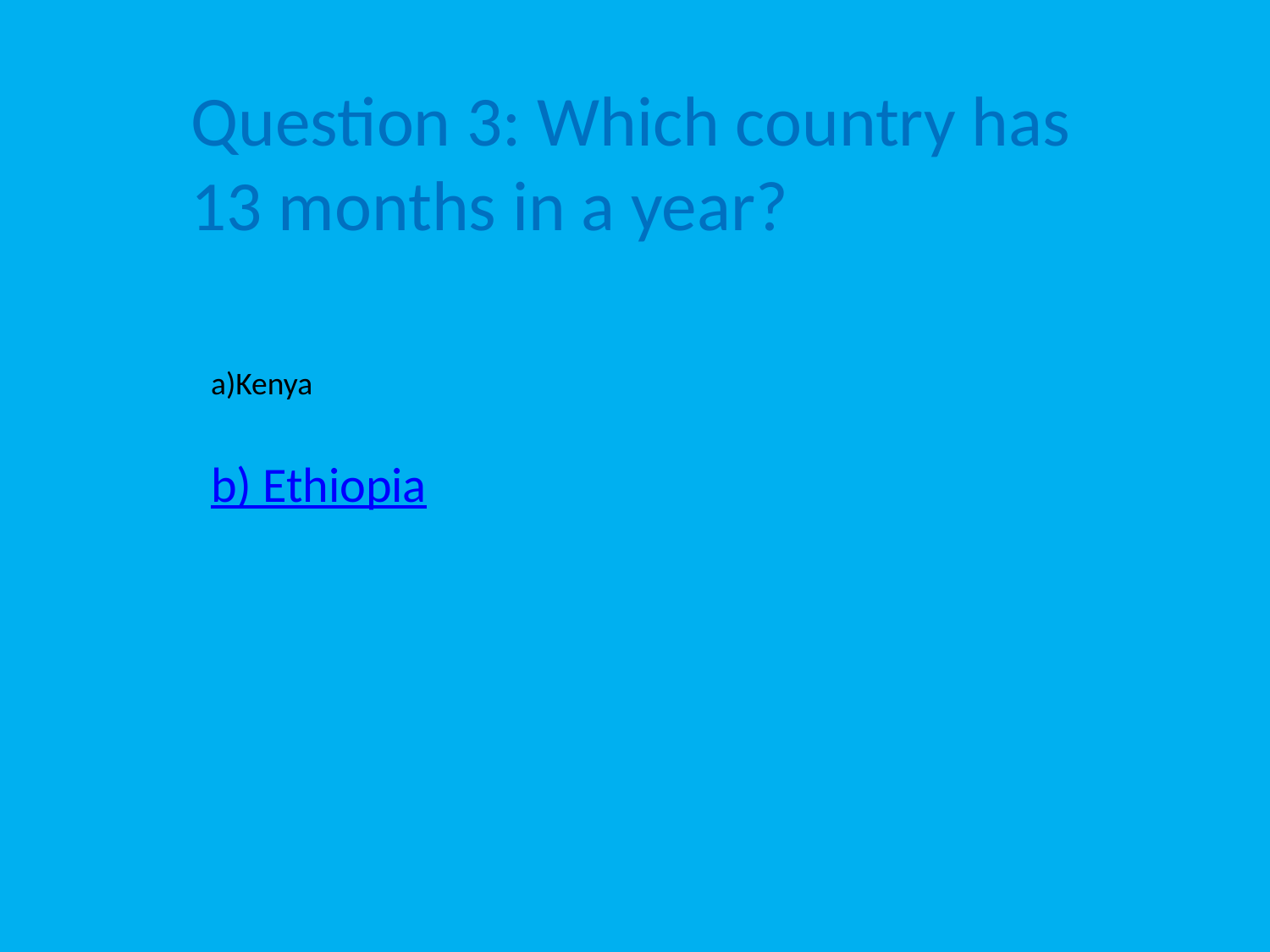

Question 3: Which country has 13 months in a year?
a)Kenya
b) Ethiopia